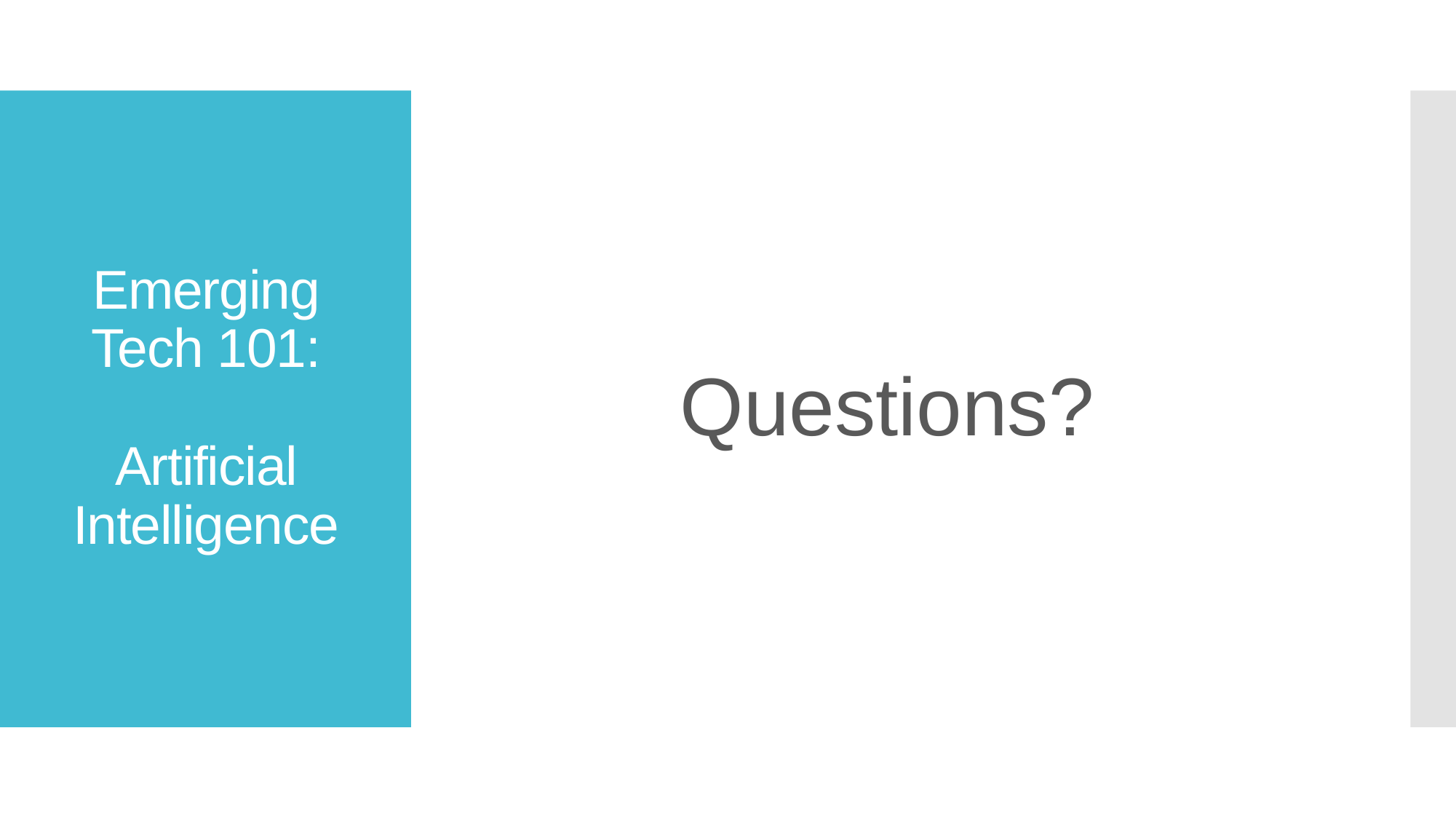

Questions?
# Emerging Tech 101: Artificial Intelligence